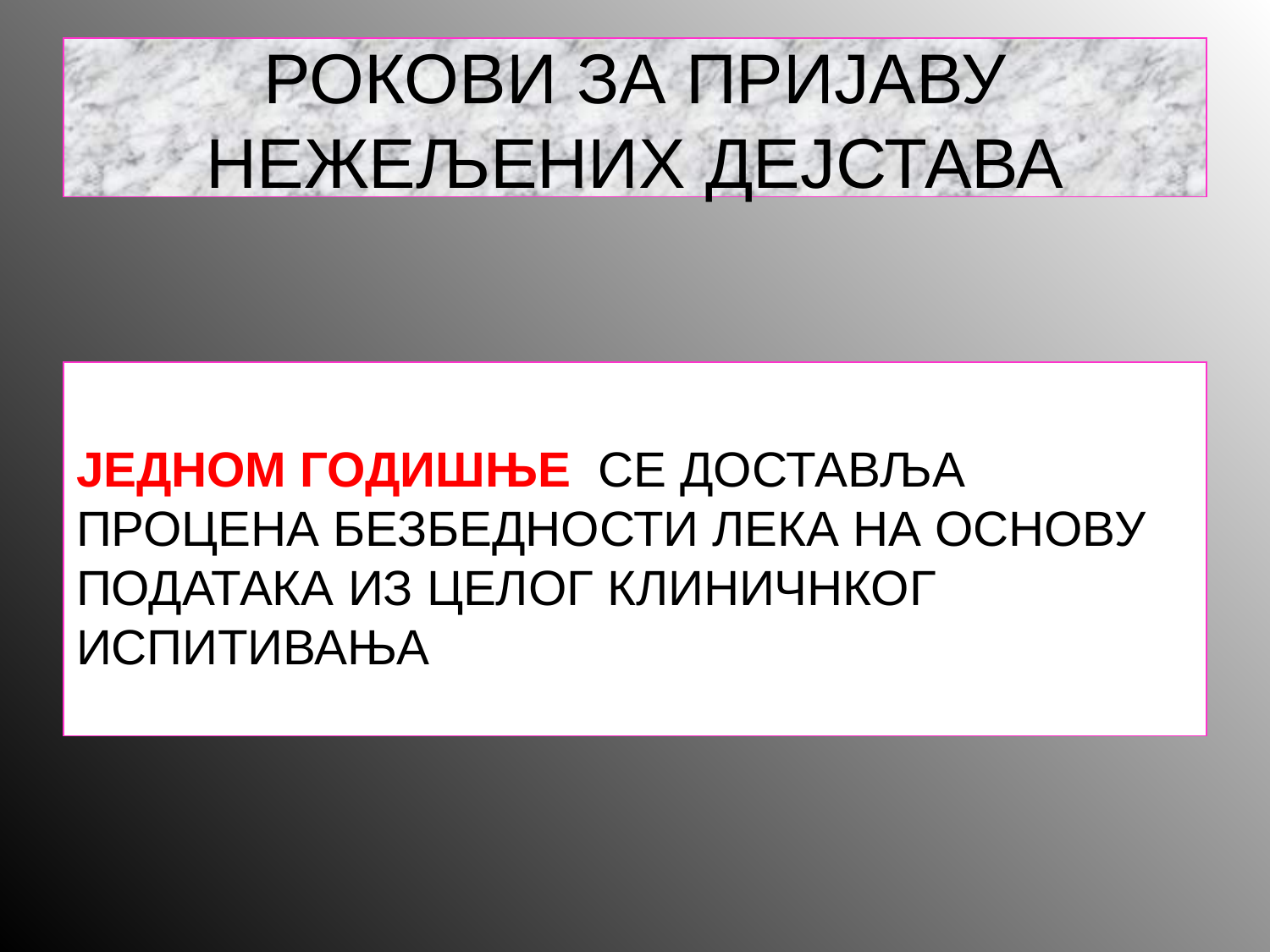

# РОКОВИ ЗА ПРИЈАВУ НЕЖЕЉЕНИХ ДЕЈСТАВА

ЈЕДНОМ ГОДИШЊЕ  СЕ ДОСТАВЉА ПРОЦЕНА БЕЗБЕДНОСТИ ЛЕКА НА ОСНОВУ ПОДАТАКА ИЗ ЦЕЛОГ КЛИНИЧНКОГ ИСПИТИВАЊА